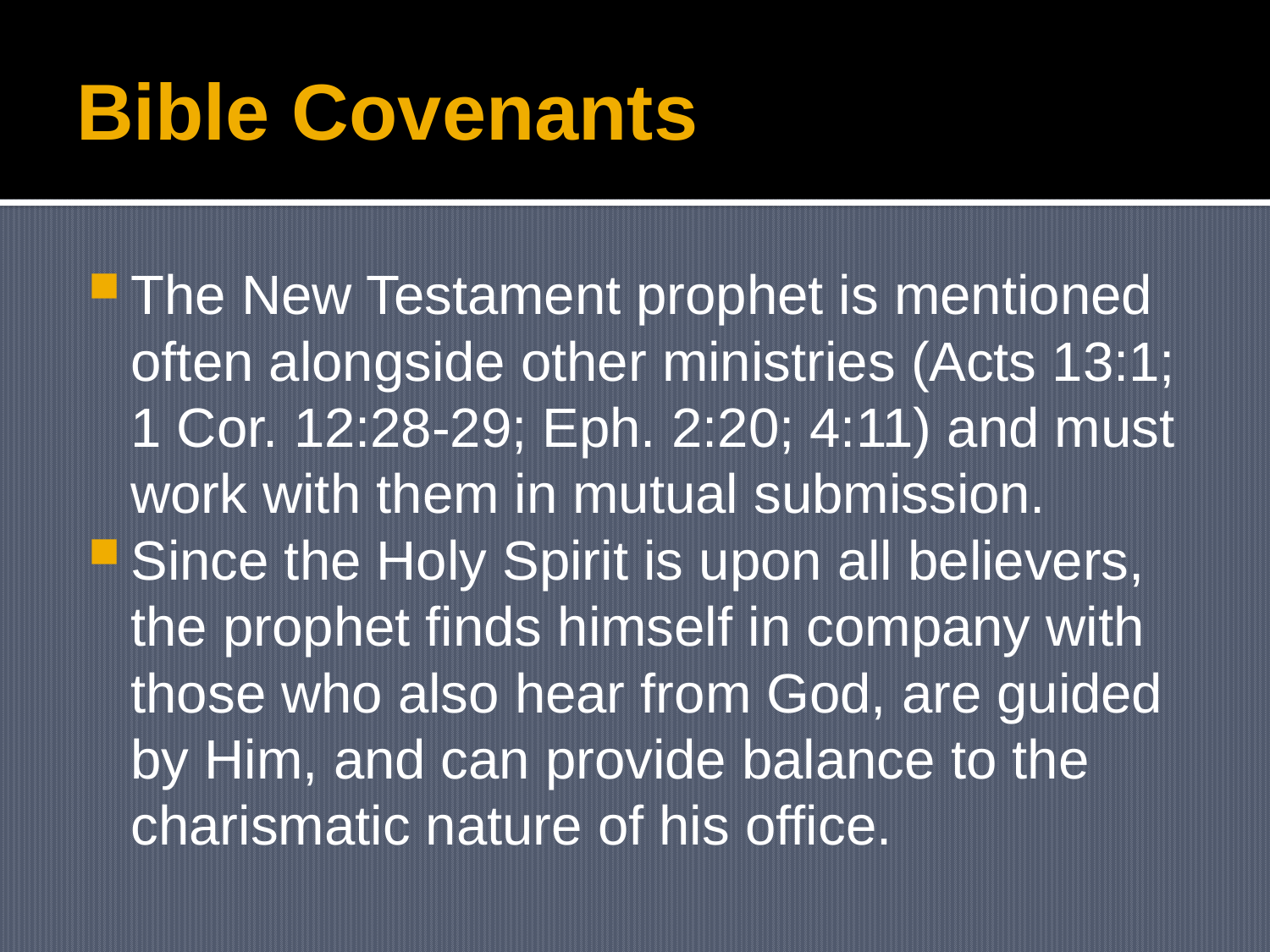

# Bible Covenants
The New Testament prophet is mentioned often alongside other ministries (Acts 13:1; 1 Cor. 12:28-29; Eph. 2:20; 4:11) and must work with them in mutual submission.
Since the Holy Spirit is upon all believers, the prophet finds himself in company with those who also hear from God, are guided by Him, and can provide balance to the charismatic nature of his office.